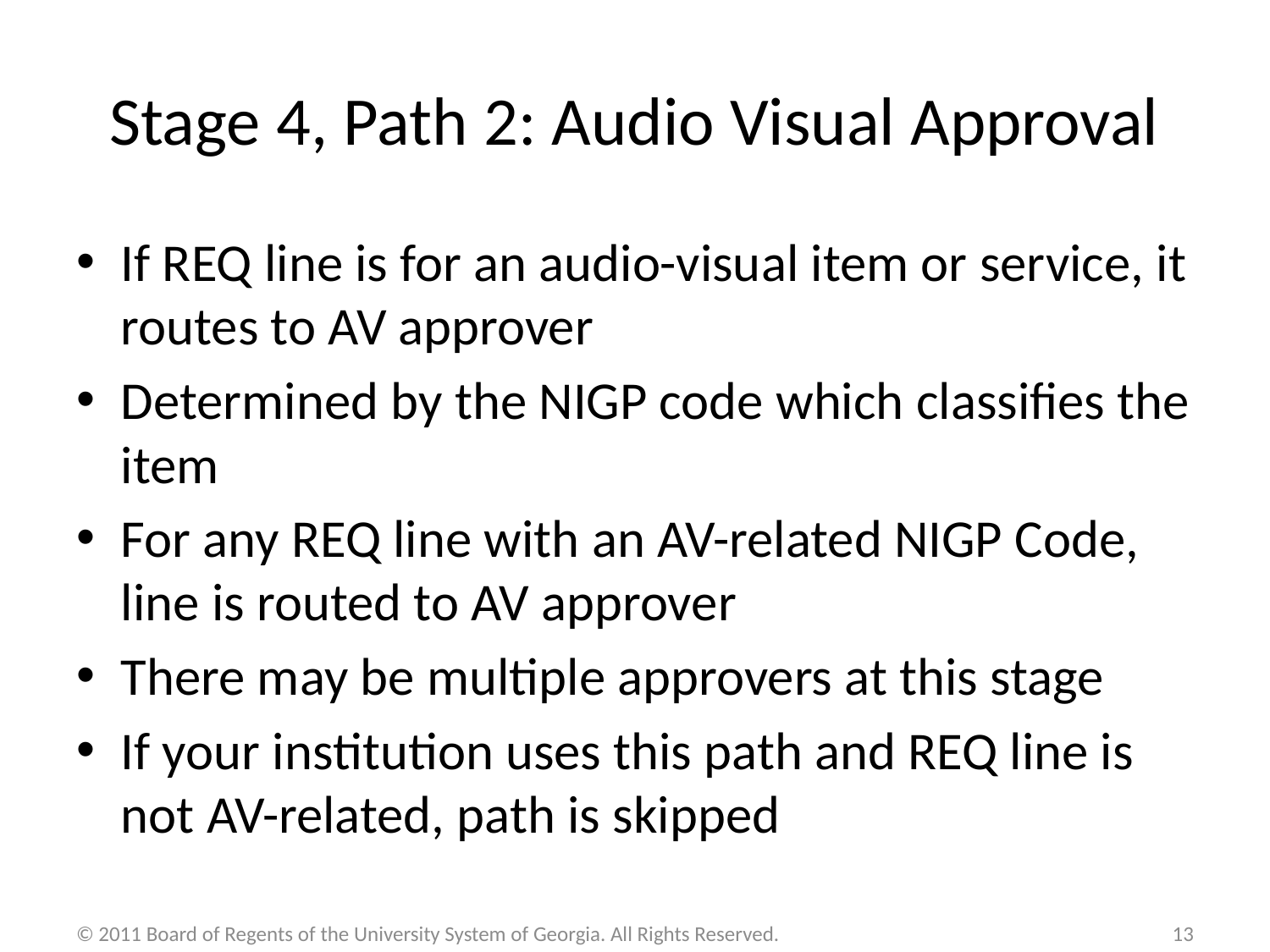

# Stage 4, Path 2: Audio Visual Approval
If REQ line is for an audio-visual item or service, it routes to AV approver
Determined by the NIGP code which classifies the item
For any REQ line with an AV-related NIGP Code, line is routed to AV approver
There may be multiple approvers at this stage
If your institution uses this path and REQ line is not AV-related, path is skipped

© 2011 Board of Regents of the University System of Georgia. All Rights Reserved.
13